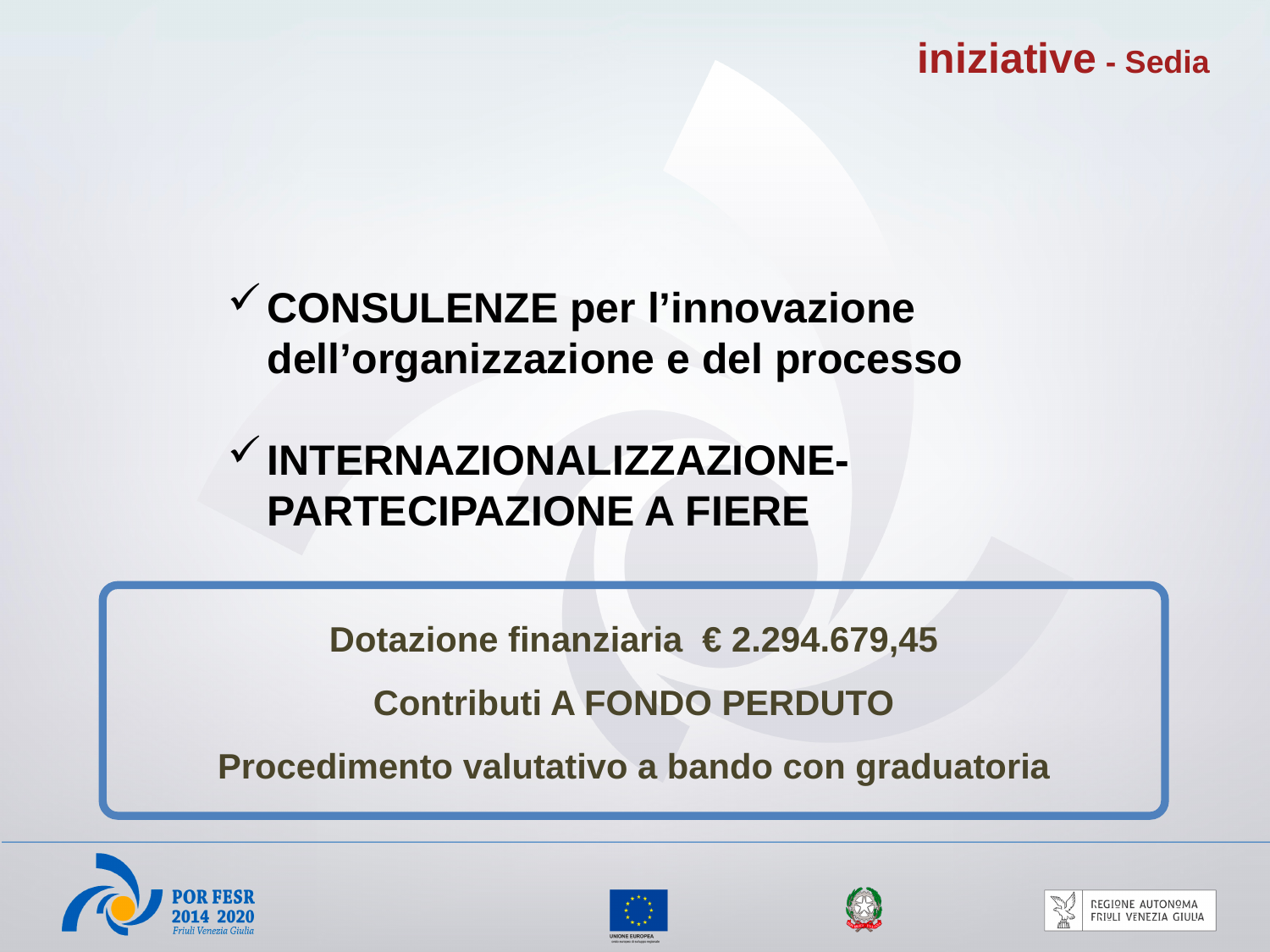

iniziative - Sedia

CONSULENZE per l’innovazione dell’organizzazione e del processo

INTERNAZIONALIZZAZIONE-PARTECIPAZIONE A FIERE

Dotazione finanziaria  € 2.294.679,45

Contributi A FONDO PERDUTO

Procedimento valutativo a bando con graduatoria